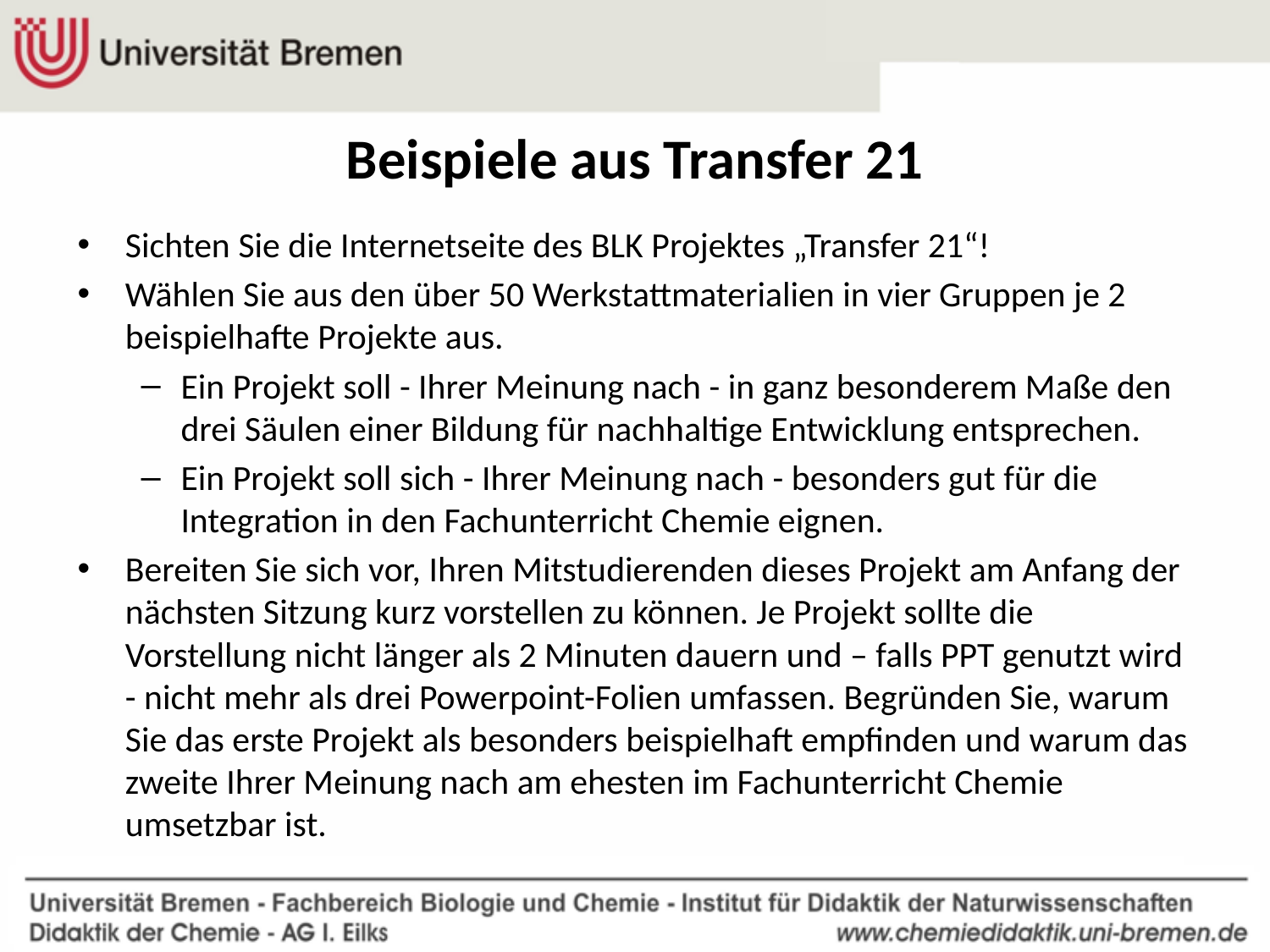

# Beispiele aus Transfer 21
Sichten Sie die Internetseite des BLK Projektes „Transfer 21“!
Wählen Sie aus den über 50 Werkstattmaterialien in vier Gruppen je 2 beispielhafte Projekte aus.
Ein Projekt soll - Ihrer Meinung nach - in ganz besonderem Maße den drei Säulen einer Bildung für nachhaltige Entwicklung entsprechen.
Ein Projekt soll sich - Ihrer Meinung nach - besonders gut für die Integration in den Fachunterricht Chemie eignen.
Bereiten Sie sich vor, Ihren Mitstudierenden dieses Projekt am Anfang der nächsten Sitzung kurz vorstellen zu können. Je Projekt sollte die Vorstellung nicht länger als 2 Minuten dauern und – falls PPT genutzt wird - nicht mehr als drei Powerpoint-Folien umfassen. Begründen Sie, warum Sie das erste Projekt als besonders beispielhaft empfinden und warum das zweite Ihrer Meinung nach am ehesten im Fachunterricht Chemie umsetzbar ist.